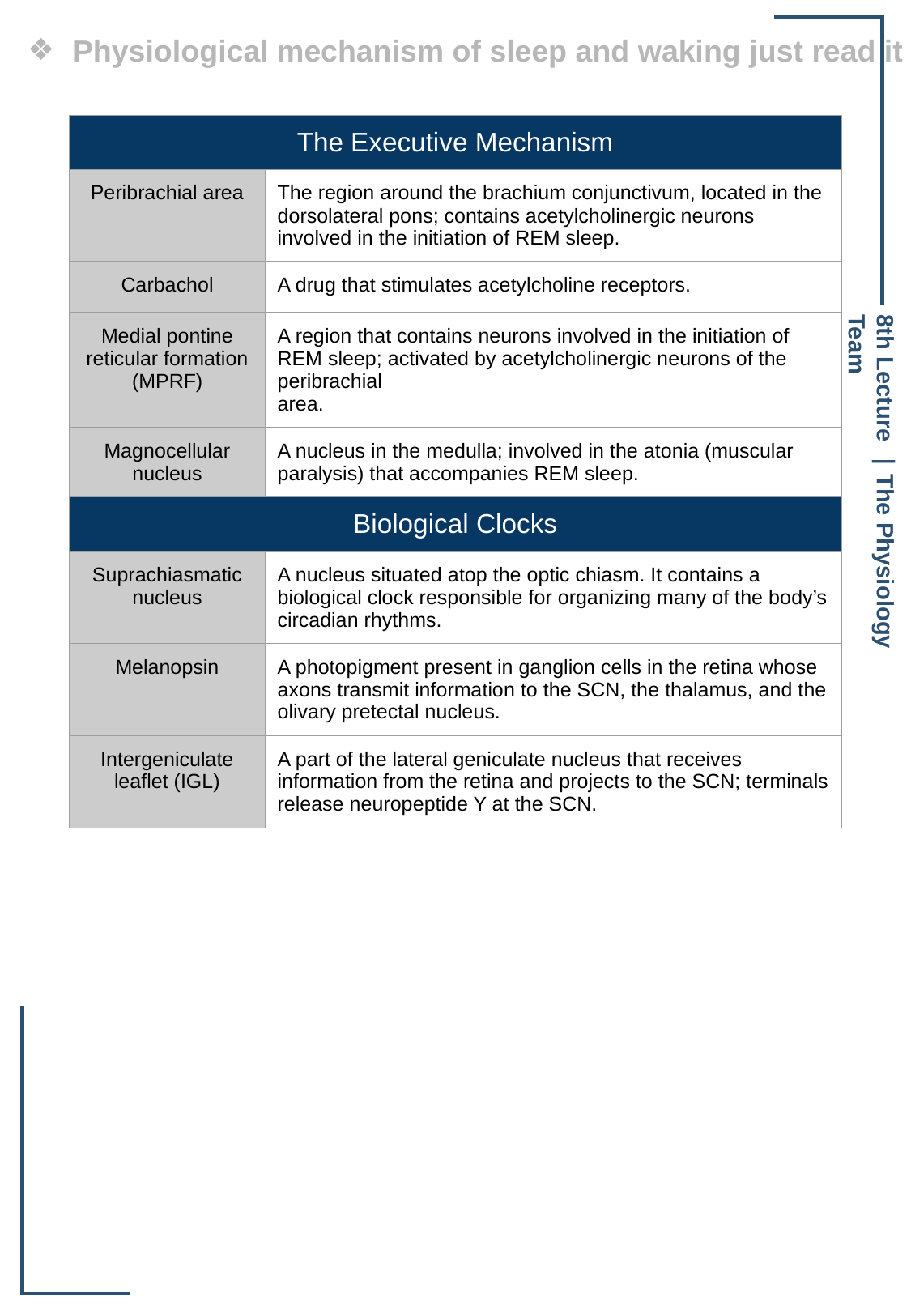

Physiological mechanism of sleep and waking just read it !!
| The Executive Mechanism |  |
| --- | --- |
| Peribrachial area | The region around the brachium conjunctivum, located in the dorsolateral pons; contains acetylcholinergic neurons involved in the initiation of REM sleep. |
| Carbachol | A drug that stimulates acetylcholine receptors. |
| Medial pontine reticular formation (MPRF) | A region that contains neurons involved in the initiation of REM sleep; activated by acetylcholinergic neurons of the peribrachial area. |
| Magnocellular nucleus | A nucleus in the medulla; involved in the atonia (muscular paralysis) that accompanies REM sleep. |
| Biological Clocks |  |
| Suprachiasmatic nucleus | A nucleus situated atop the optic chiasm. It contains a biological clock responsible for organizing many of the body’s circadian rhythms. |
| Melanopsin | A photopigment present in ganglion cells in the retina whose axons transmit information to the SCN, the thalamus, and the olivary pretectal nucleus. |
| Intergeniculate leaflet (IGL) | A part of the lateral geniculate nucleus that receives information from the retina and projects to the SCN; terminals release neuropeptide Y at the SCN. |
8th Lecture  ∣ The Physiology Team